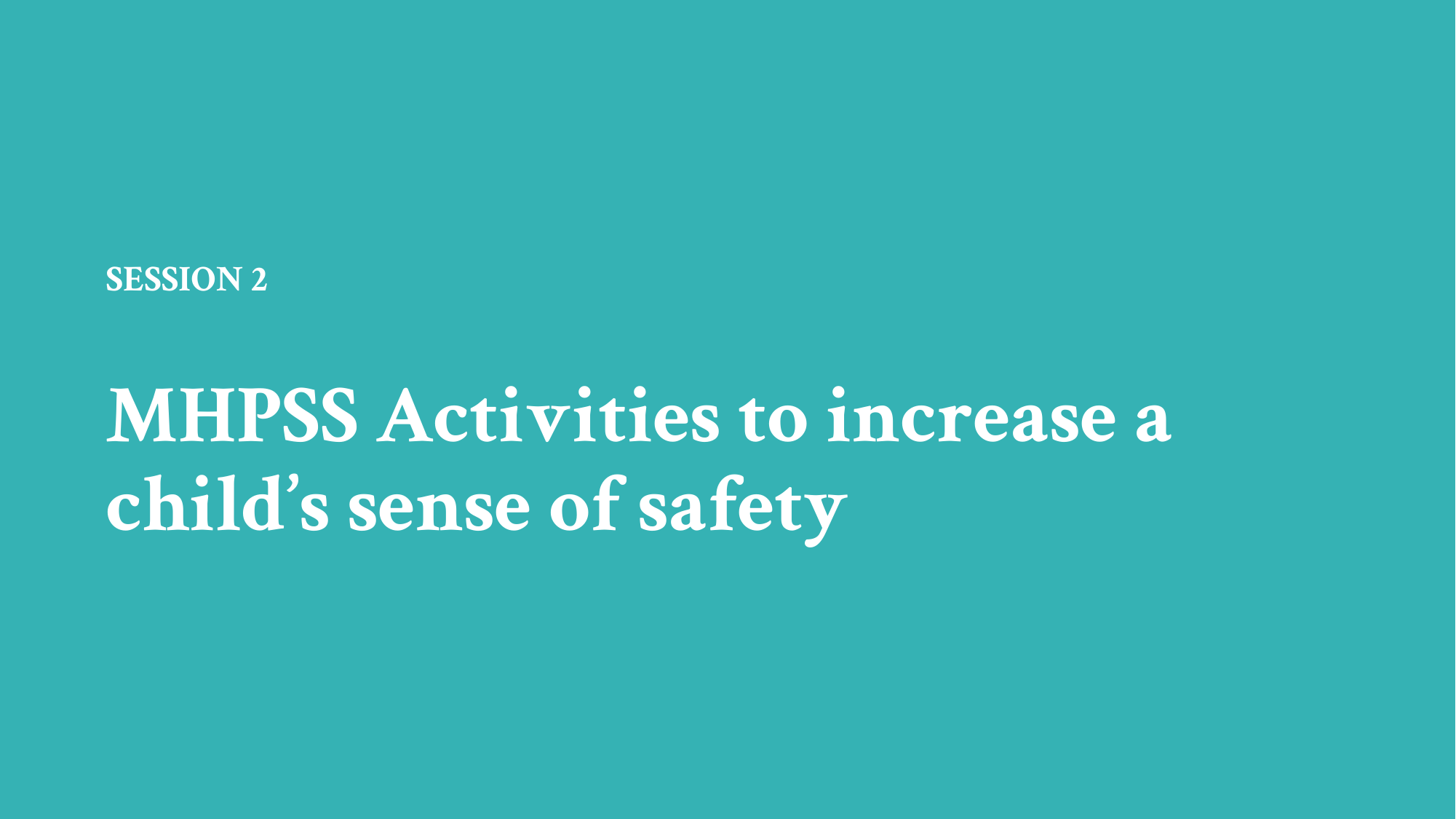

SESSION 2
MHPSS Activities to increase a child’s sense of safety